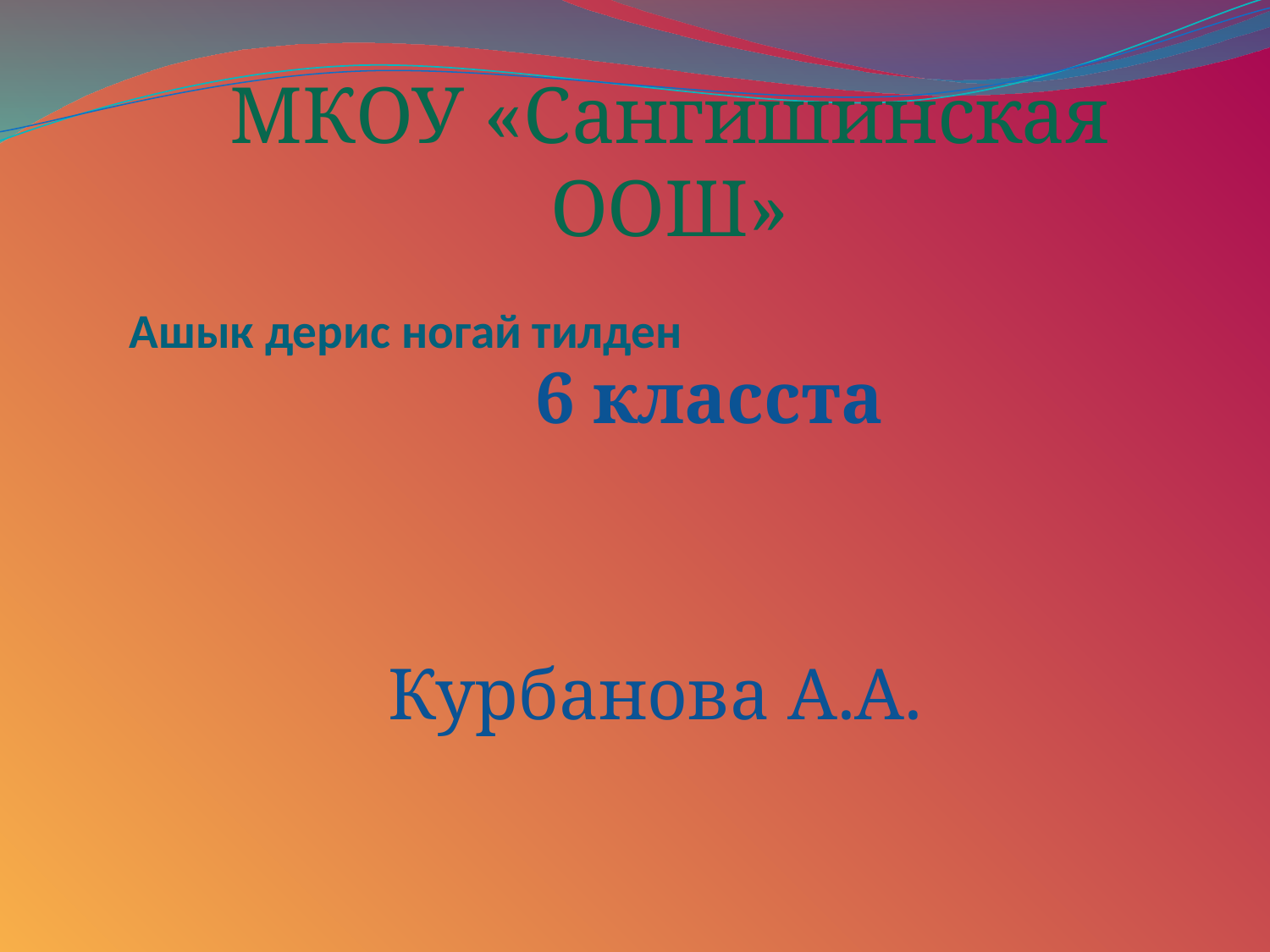

МКОУ «Сангишинская ООШ»
# Ашык дерис ногай тилден
                6 класста

        Курбанова А.А.